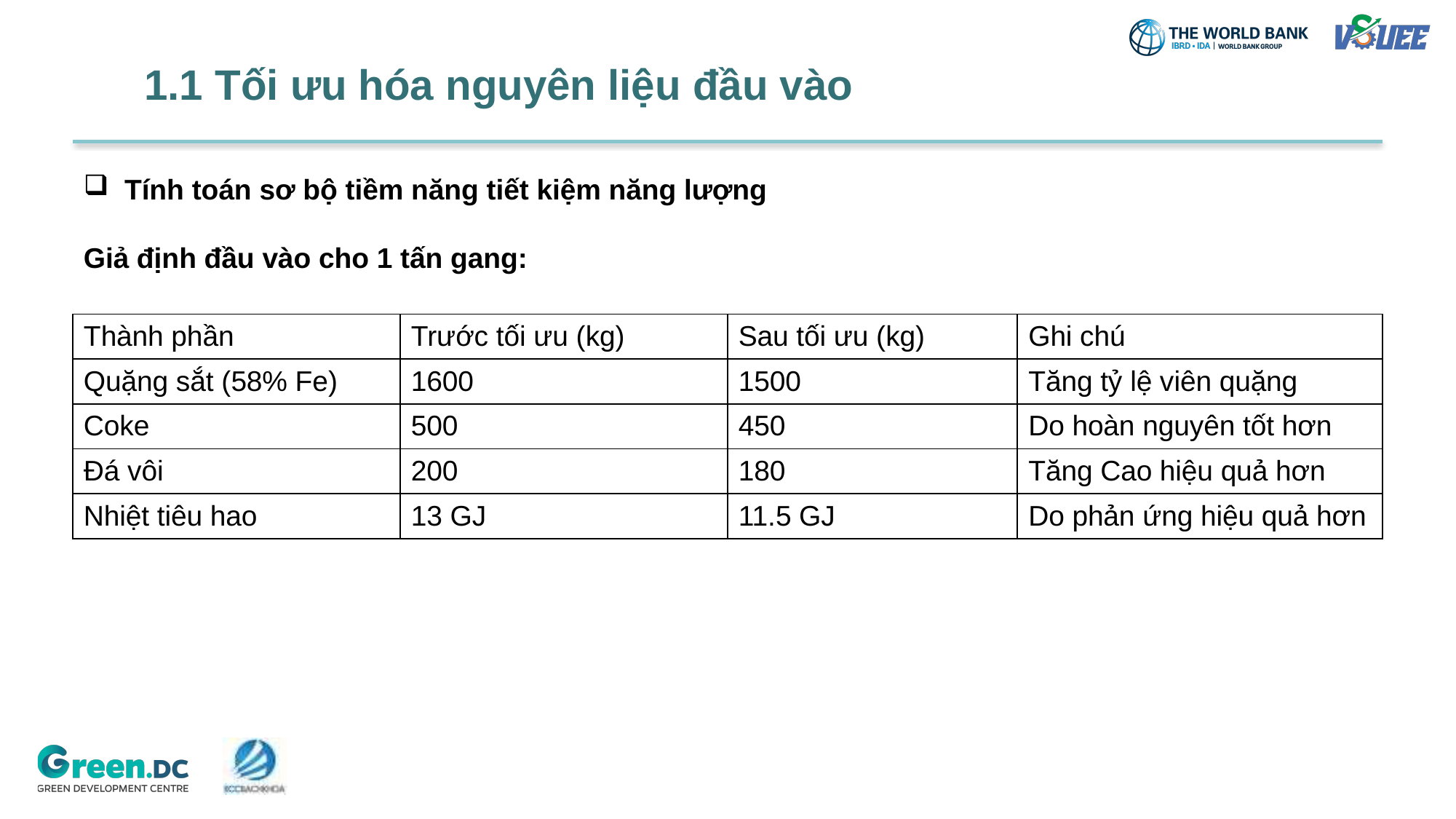

1.1 Tối ưu hóa nguyên liệu đầu vào

Tính toán sơ bộ tiềm năng tiết kiệm năng lượng

Giả định đầu vào cho 1 tấn gang:
| Thành phần | Trước tối ưu (kg) | Sau tối ưu (kg) | Ghi chú |
| --- | --- | --- | --- |
| Quặng sắt (58% Fe) | 1600 | 1500 | Tăng tỷ lệ viên quặng |
| Coke | 500 | 450 | Do hoàn nguyên tốt hơn |
| Đá vôi | 200 | 180 | Tăng Cao hiệu quả hơn |
| Nhiệt tiêu hao | 13 GJ | 11.5 GJ | Do phản ứng hiệu quả hơn |